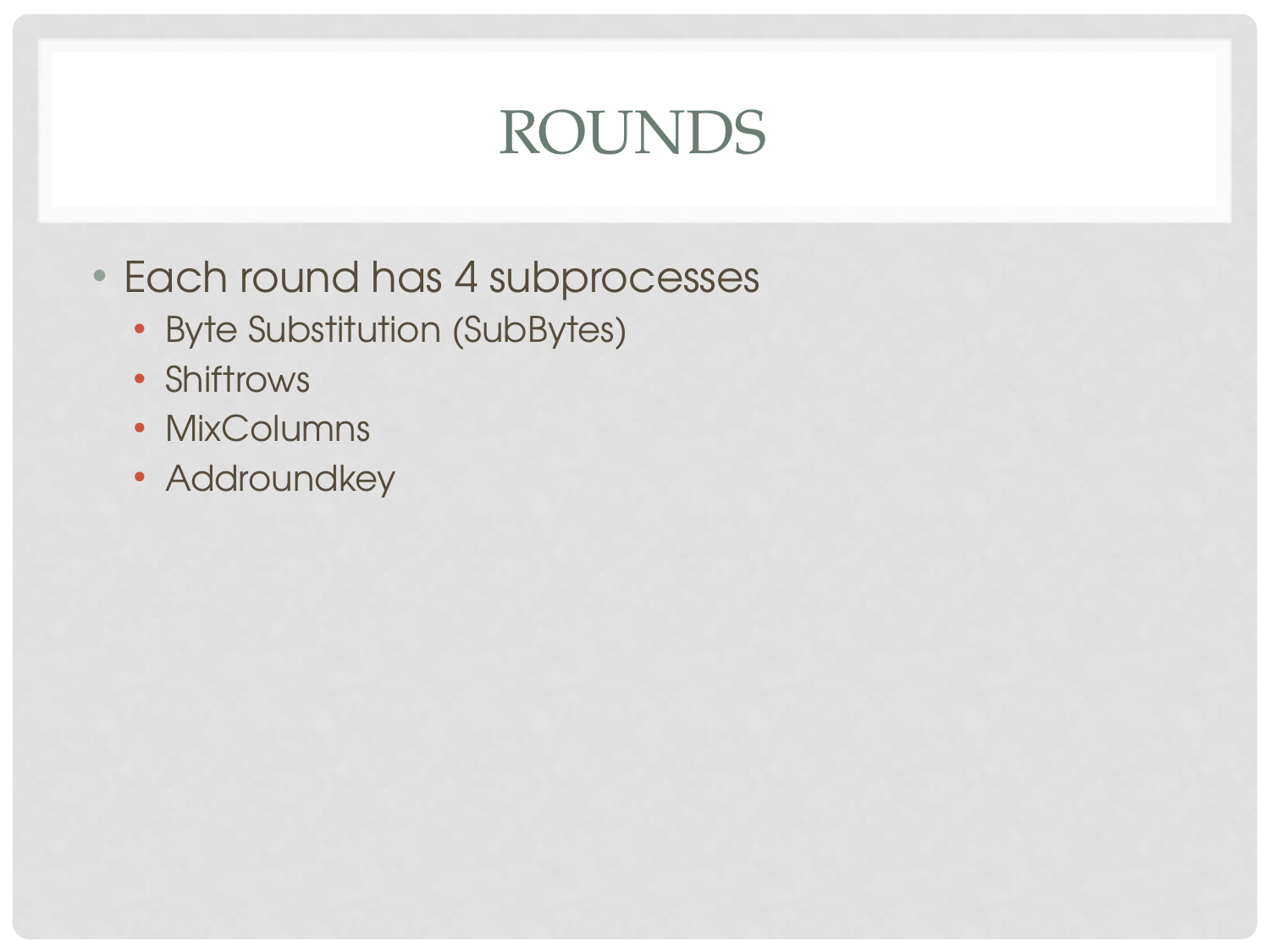

# rounds
Each round has 4 subprocesses
Byte Substitution (SubBytes)
Shiftrows
MixColumns
Addroundkey